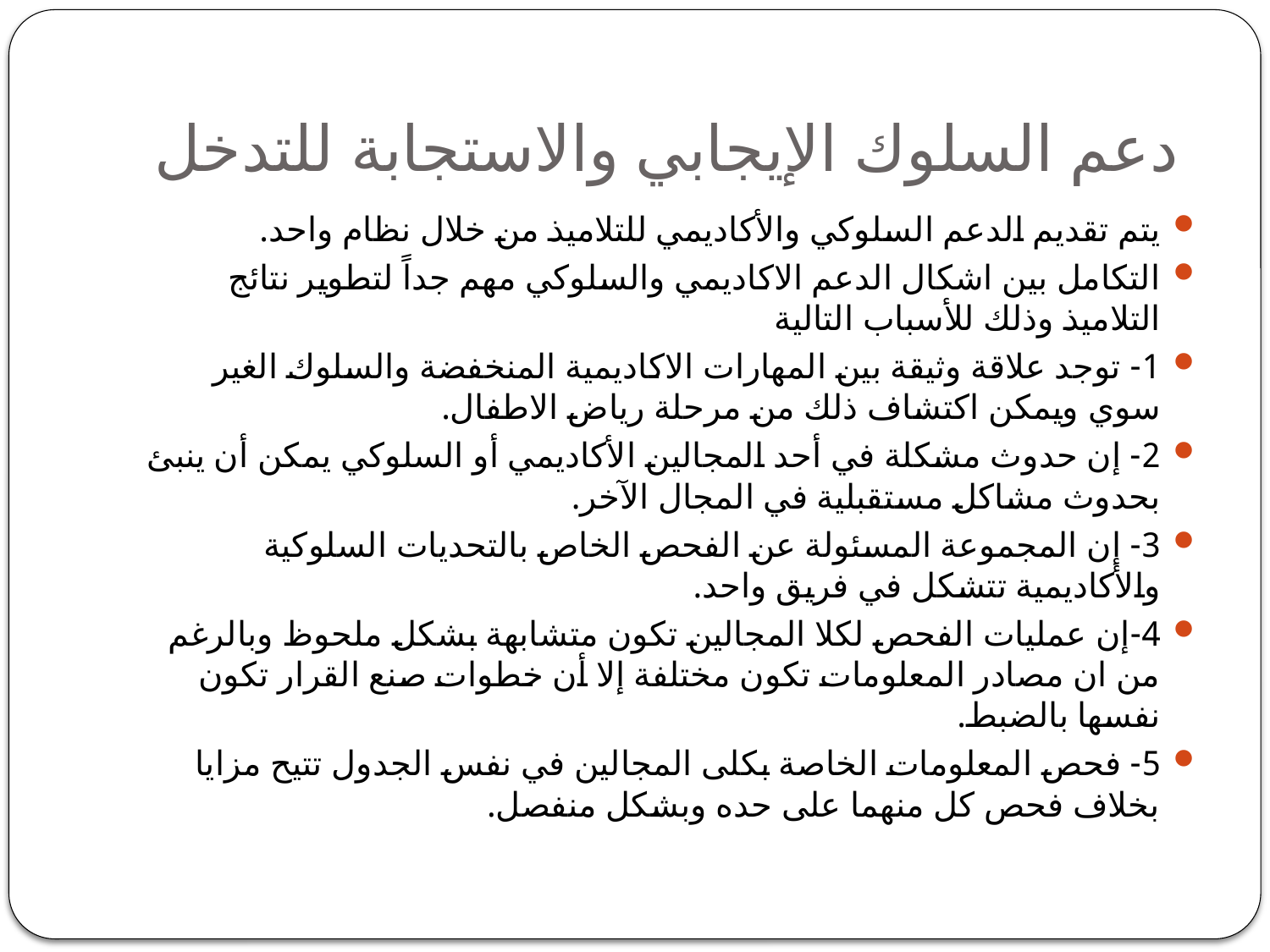

# دعم السلوك الإيجابي والاستجابة للتدخل
يتم تقديم الدعم السلوكي والأكاديمي للتلاميذ من خلال نظام واحد.
التكامل بين اشكال الدعم الاكاديمي والسلوكي مهم جداً لتطوير نتائج التلاميذ وذلك للأسباب التالية
1- توجد علاقة وثيقة بين المهارات الاكاديمية المنخفضة والسلوك الغير سوي ويمكن اكتشاف ذلك من مرحلة رياض الاطفال.
2- إن حدوث مشكلة في أحد المجالين الأكاديمي أو السلوكي يمكن أن ينبئ بحدوث مشاكل مستقبلية في المجال الآخر.
3- إن المجموعة المسئولة عن الفحص الخاص بالتحديات السلوكية والأكاديمية تتشكل في فريق واحد.
4-إن عمليات الفحص لكلا المجالين تكون متشابهة بشكل ملحوظ وبالرغم من ان مصادر المعلومات تكون مختلفة إلا أن خطوات صنع القرار تكون نفسها بالضبط.
5- فحص المعلومات الخاصة بكلى المجالين في نفس الجدول تتيح مزايا بخلاف فحص كل منهما على حده وبشكل منفصل.